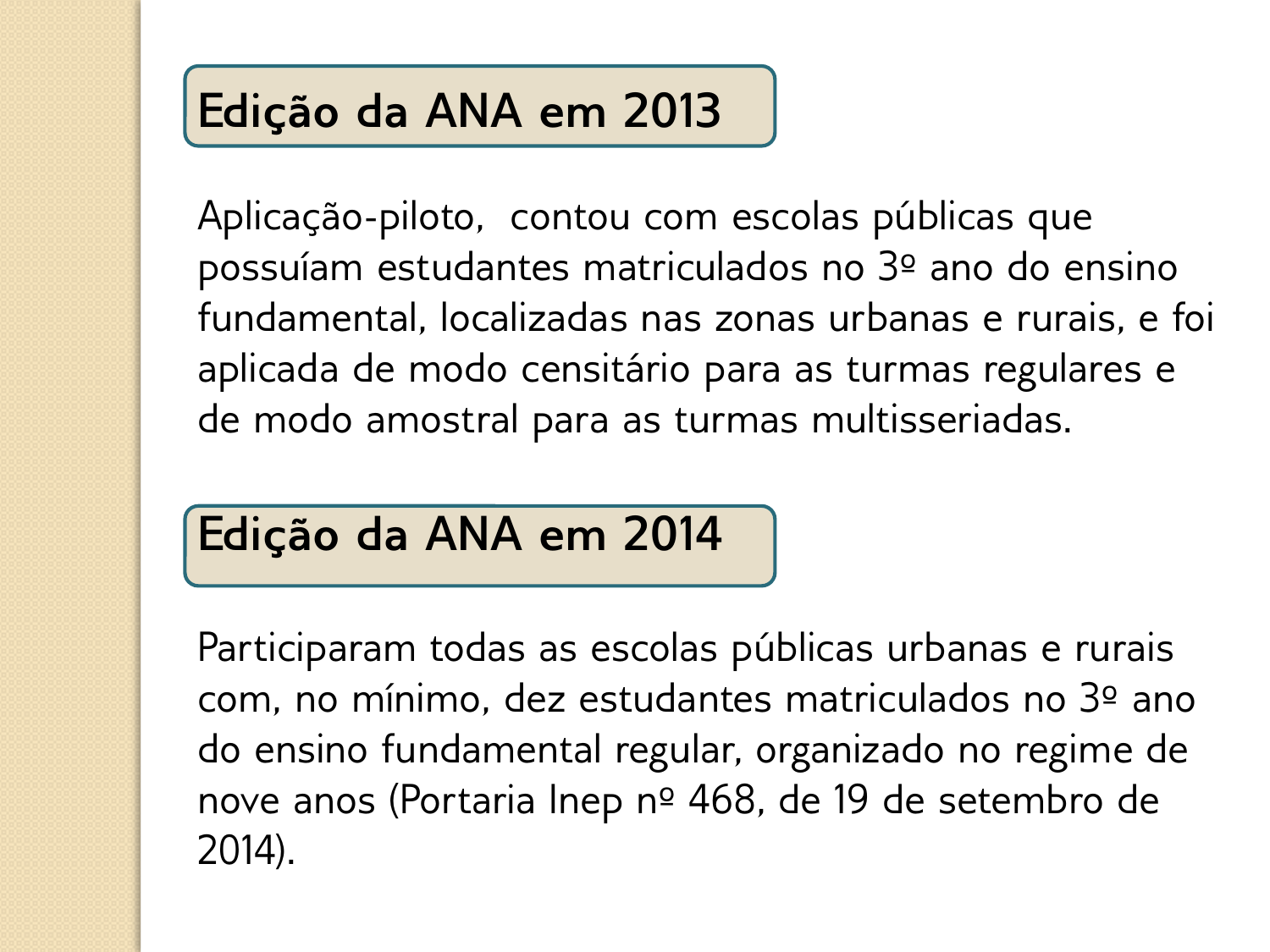

Edição da ANA em 2013

Aplicação-piloto,  contou com escolas públicas que possuíam estudantes matriculados no 3º ano do ensino fundamental, localizadas nas zonas urbanas e rurais, e foi aplicada de modo censitário para as turmas regulares e de modo amostral para as turmas multisseriadas.

Edição da ANA em 2014

Participaram todas as escolas públicas urbanas e rurais com, no mínimo, dez estudantes matriculados no 3º ano do ensino fundamental regular, organizado no regime de nove anos (Portaria Inep nº 468, de 19 de setembro de 2014).